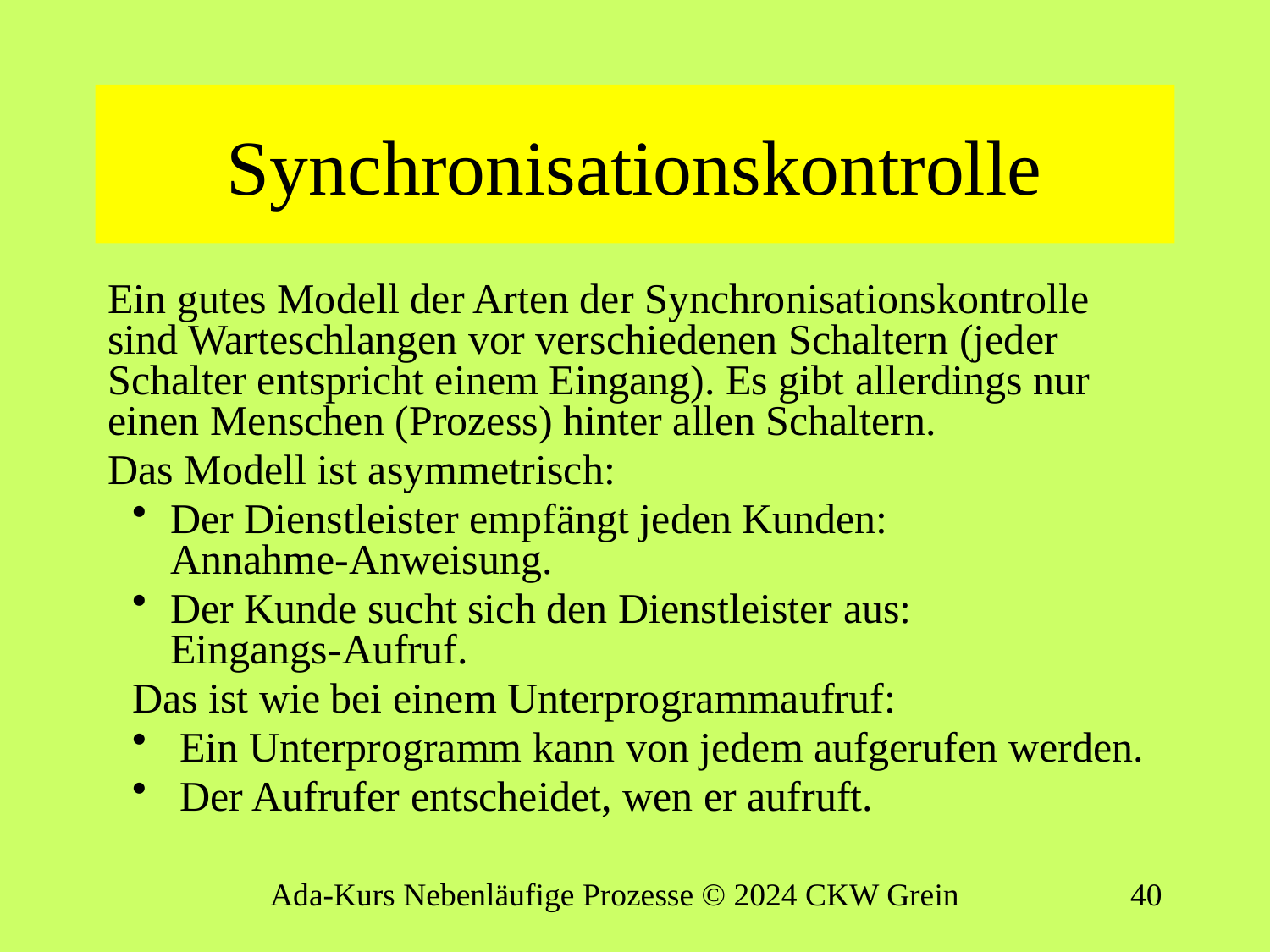

# Synchronisationskontrolle
Ein gutes Modell der Arten der Synchronisationskontrolle sind Warteschlangen vor verschiedenen Schaltern (jeder Schalter entspricht einem Eingang). Es gibt allerdings nur einen Menschen (Prozess) hinter allen Schaltern.
Das Modell ist asymmetrisch:
Der Dienstleister empfängt jeden Kunden:
Annahme-Anweisung.
Der Kunde sucht sich den Dienstleister aus:
Eingangs-Aufruf.
Das ist wie bei einem Unterprogrammaufruf:
Ein Unterprogramm kann von jedem aufgerufen werden.
Der Aufrufer entscheidet, wen er aufruft.
Ada-Kurs Nebenläufige Prozesse © 2024 CKW Grein
40